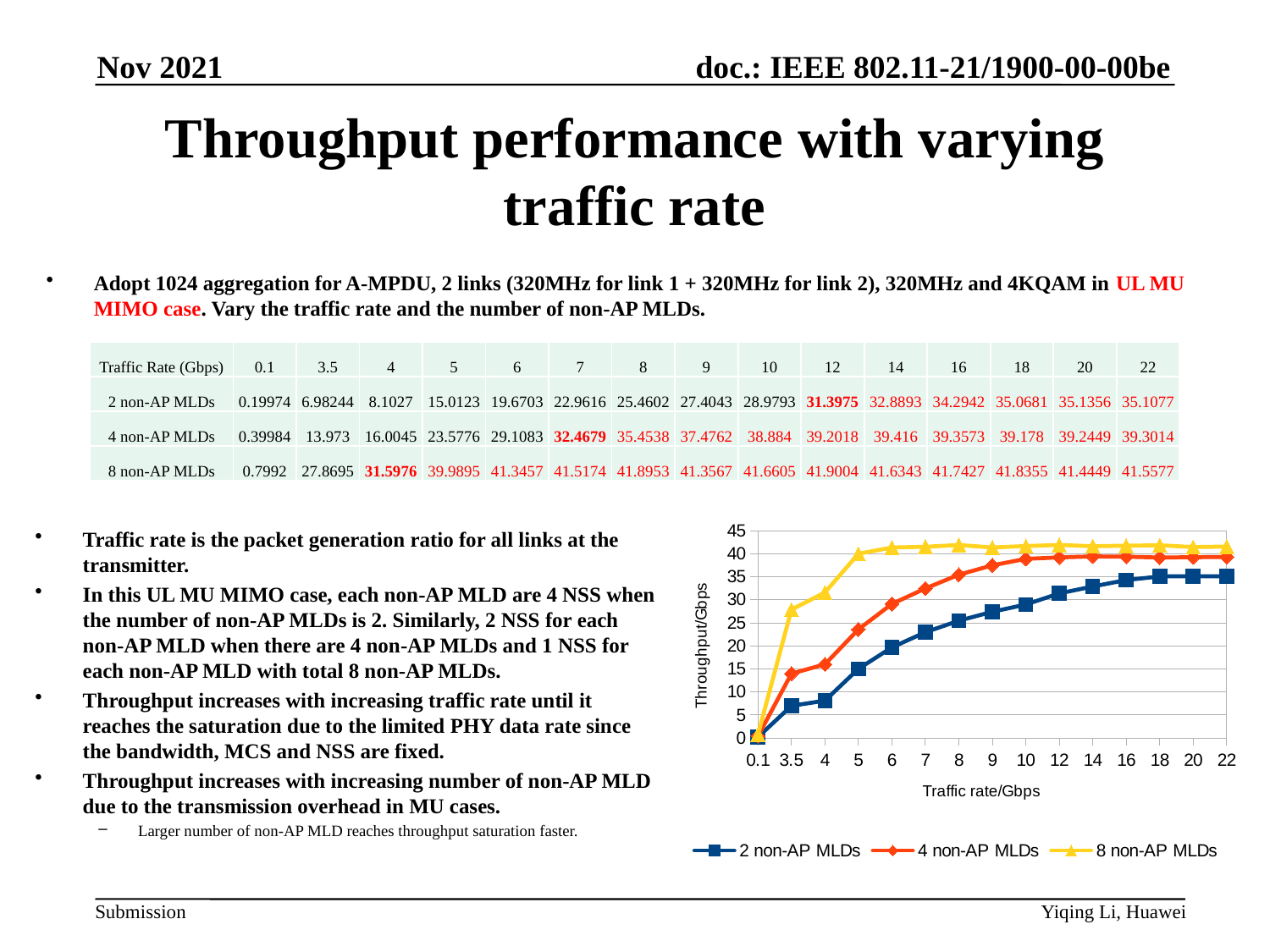

Nov 2021
# Throughput performance with varying traffic rate
Adopt 1024 aggregation for A-MPDU, 2 links (320MHz for link 1 + 320MHz for link 2), 320MHz and 4KQAM in UL MU MIMO case. Vary the traffic rate and the number of non-AP MLDs.
| Traffic Rate (Gbps) | 0.1 | 3.5 | 4 | 5 | 6 | 7 | 8 | 9 | 10 | 12 | 14 | 16 | 18 | 20 | 22 |
| --- | --- | --- | --- | --- | --- | --- | --- | --- | --- | --- | --- | --- | --- | --- | --- |
| 2 non-AP MLDs | 0.19974 | 6.98244 | 8.1027 | 15.0123 | 19.6703 | 22.9616 | 25.4602 | 27.4043 | 28.9793 | 31.3975 | 32.8893 | 34.2942 | 35.0681 | 35.1356 | 35.1077 |
| 4 non-AP MLDs | 0.39984 | 13.973 | 16.0045 | 23.5776 | 29.1083 | 32.4679 | 35.4538 | 37.4762 | 38.884 | 39.2018 | 39.416 | 39.3573 | 39.178 | 39.2449 | 39.3014 |
| 8 non-AP MLDs | 0.7992 | 27.8695 | 31.5976 | 39.9895 | 41.3457 | 41.5174 | 41.8953 | 41.3567 | 41.6605 | 41.9004 | 41.6343 | 41.7427 | 41.8355 | 41.4449 | 41.5577 |

### Chart

| Category | 2 non-AP MLDs | 4 non-AP MLDs | 8 non-AP MLDs |
|---|---|---|---|
| 0.1 | 0.19974 | 0.39984 | 0.7992 |
| 3.5 | 6.98244 | 13.97304 | 27.86952 |
| 4 | 8.1027 | 16.00446 | 31.59756 |
| 5 | 15.0123 | 23.5776 | 39.98952 |
| 6 | 19.67034 | 29.10828 | 41.3457 |
| 7 | 22.96164 | 32.46792 | 41.51742 |
| 8 | 25.46022 | 35.45376 | 41.8953 |
| 9 | 27.40434 | 37.47618 | 41.35674 |
| 10 | 28.97934 | 38.88396 | 41.66046 |
| 12 | 31.39752 | 39.20178 | 41.9004 |
| 14 | 32.8893 | 39.41604 | 41.6343 |
| 16 | 34.2942 | 39.3573 | 41.74272 |
| 18 | 35.06814 | 39.17796 | 41.83554 |
| 20 | 35.13564 | 39.24486 | 41.44494 |
| 22 | 35.10774 | 39.30144 | 41.55774 |
Traffic rate is the packet generation ratio for all links at the transmitter.
In this UL MU MIMO case, each non-AP MLD are 4 NSS when the number of non-AP MLDs is 2. Similarly, 2 NSS for each non-AP MLD when there are 4 non-AP MLDs and 1 NSS for each non-AP MLD with total 8 non-AP MLDs.
Throughput increases with increasing traffic rate until it reaches the saturation due to the limited PHY data rate since the bandwidth, MCS and NSS are fixed.
Throughput increases with increasing number of non-AP MLD due to the transmission overhead in MU cases.
Larger number of non-AP MLD reaches throughput saturation faster.

Yiqing Li, Huawei